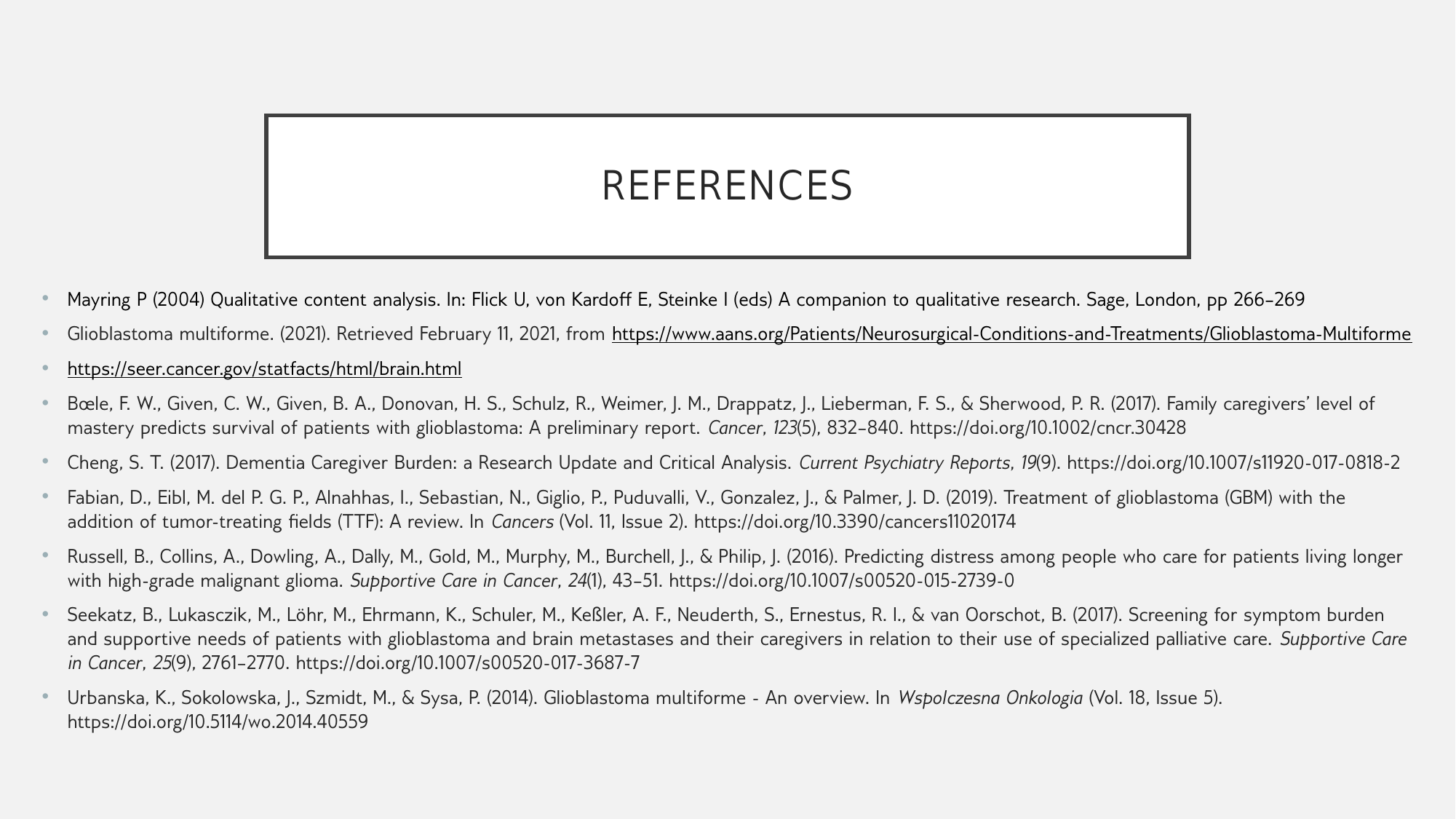

# References
Mayring P (2004) Qualitative content analysis. In: Flick U, von Kardoff E, Steinke I (eds) A companion to qualitative research. Sage, London, pp 266–269
Glioblastoma multiforme. (2021). Retrieved February 11, 2021, from https://www.aans.org/Patients/Neurosurgical-Conditions-and-Treatments/Glioblastoma-Multiforme
https://seer.cancer.gov/statfacts/html/brain.html
Boele, F. W., Given, C. W., Given, B. A., Donovan, H. S., Schulz, R., Weimer, J. M., Drappatz, J., Lieberman, F. S., & Sherwood, P. R. (2017). Family caregivers’ level of mastery predicts survival of patients with glioblastoma: A preliminary report. Cancer, 123(5), 832–840. https://doi.org/10.1002/cncr.30428
Cheng, S. T. (2017). Dementia Caregiver Burden: a Research Update and Critical Analysis. Current Psychiatry Reports, 19(9). https://doi.org/10.1007/s11920-017-0818-2
Fabian, D., Eibl, M. del P. G. P., Alnahhas, I., Sebastian, N., Giglio, P., Puduvalli, V., Gonzalez, J., & Palmer, J. D. (2019). Treatment of glioblastoma (GBM) with the addition of tumor-treating fields (TTF): A review. In Cancers (Vol. 11, Issue 2). https://doi.org/10.3390/cancers11020174
Russell, B., Collins, A., Dowling, A., Dally, M., Gold, M., Murphy, M., Burchell, J., & Philip, J. (2016). Predicting distress among people who care for patients living longer with high-grade malignant glioma. Supportive Care in Cancer, 24(1), 43–51. https://doi.org/10.1007/s00520-015-2739-0
Seekatz, B., Lukasczik, M., Löhr, M., Ehrmann, K., Schuler, M., Keßler, A. F., Neuderth, S., Ernestus, R. I., & van Oorschot, B. (2017). Screening for symptom burden and supportive needs of patients with glioblastoma and brain metastases and their caregivers in relation to their use of specialized palliative care. Supportive Care in Cancer, 25(9), 2761–2770. https://doi.org/10.1007/s00520-017-3687-7
Urbanska, K., Sokolowska, J., Szmidt, M., & Sysa, P. (2014). Glioblastoma multiforme - An overview. In Wspolczesna Onkologia (Vol. 18, Issue 5). https://doi.org/10.5114/wo.2014.40559